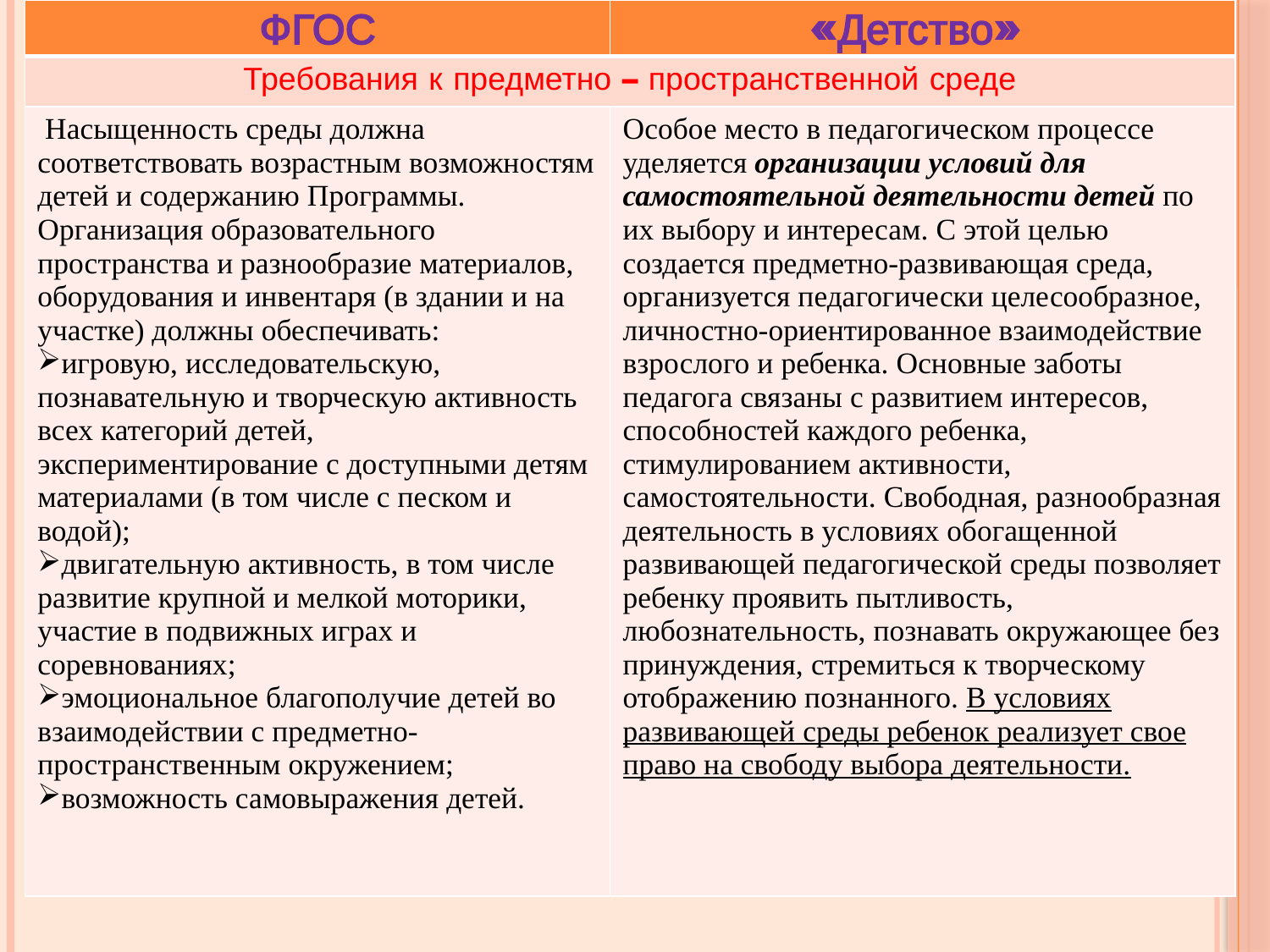

| ФГОС | «Детство» |
| --- | --- |
| Требования к предметно – пространственной среде |  |
| Насыщенность среды должна соответствовать возрастным возможностям детей и содержанию Программы. Организация образовательного пространства и разнообразие материалов, оборудования и инвентаря (в здании и на участке) должны обеспечивать: игровую, исследовательскую, познавательную и творческую активность всех категорий детей, экспериментирование с доступными детям материалами (в том числе с песком и водой); двигательную активность, в том числе развитие крупной и мелкой моторики, участие в подвижных играх и соревнованиях; эмоциональное благополучие детей во взаимодействии с предметно-пространственным окружением; возможность самовыражения детей. | Особое место в педагогическом процессе уделяется организации условий для самостоятельной деятельности детей по их выбору и интересам. С этой целью создается предметно-развивающая среда, организуется педагогически целесообразное, личностно-ориентированное взаимодействие взрослого и ребенка. Основные заботы педагога связаны с развитием интересов, способностей каждого ребенка, стимулированием активности, самостоятельности. Свободная, разнообразная деятельность в условиях обогащенной развивающей педагогической среды позволяет ребенку проявить пытливость, любознательность, познавать окружающее без принуждения, стремиться к творческому отображению познанного. В условиях развивающей среды ребенок реализует свое право на свободу выбора деятельности. |